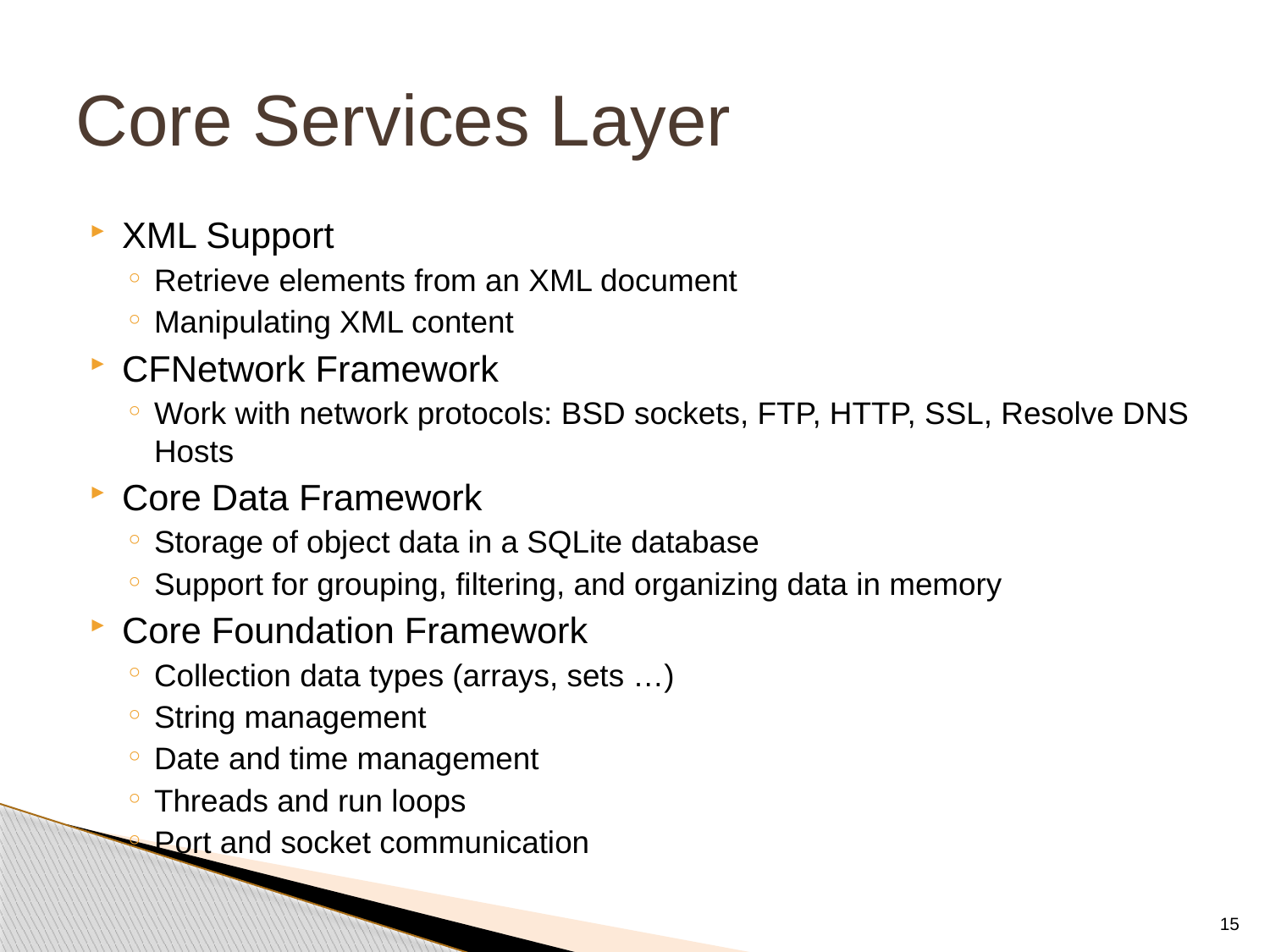

# Core Services Layer
XML Support
Retrieve elements from an XML document
Manipulating XML content
CFNetwork Framework
Work with network protocols: BSD sockets, FTP, HTTP, SSL, Resolve DNS Hosts
Core Data Framework
Storage of object data in a SQLite database
Support for grouping, filtering, and organizing data in memory
Core Foundation Framework
Collection data types (arrays, sets …)
String management
Date and time management
Threads and run loops
Port and socket communication
15